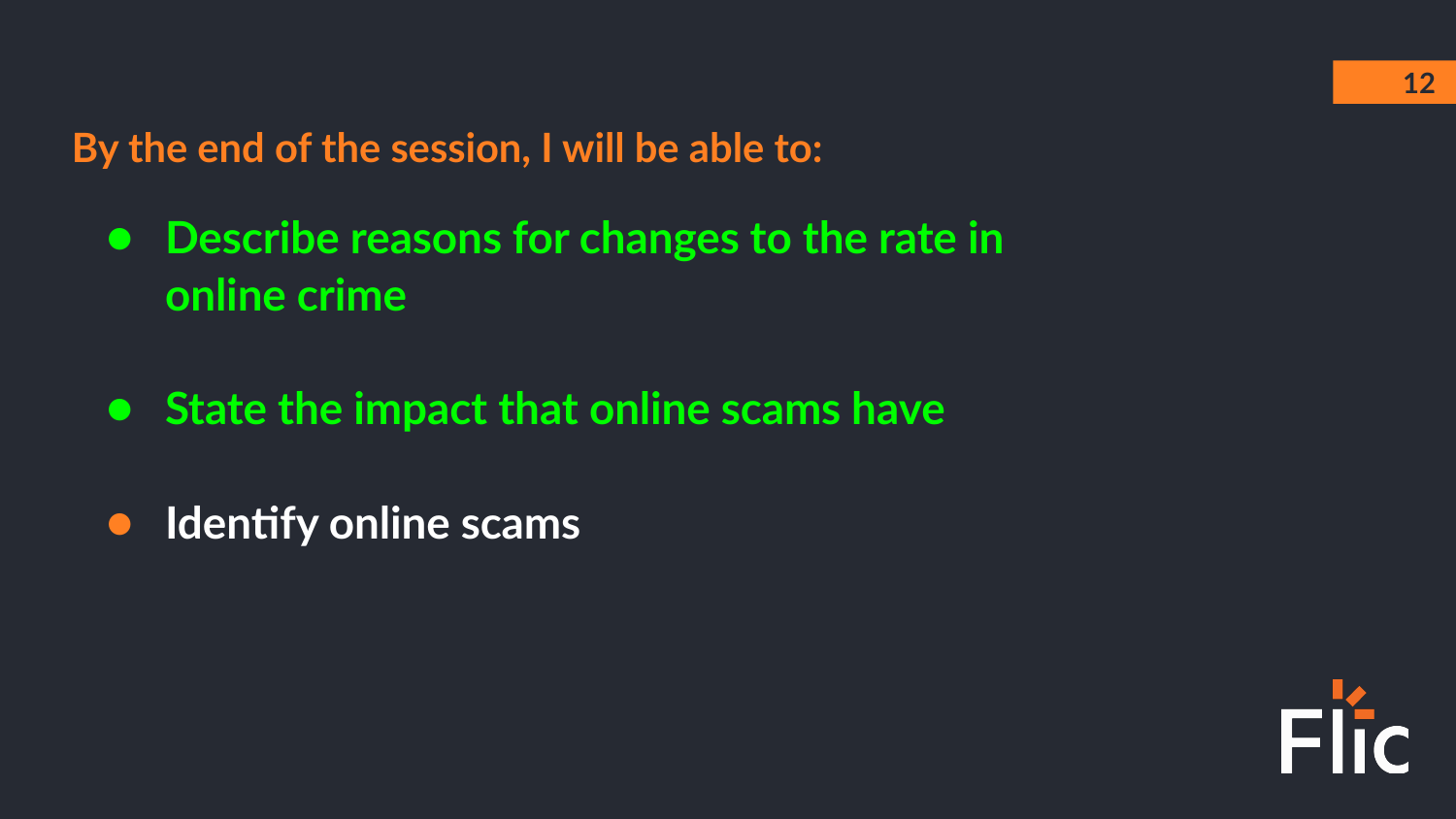

12
By the end of the session, I will be able to:

Describe reasons for changes to the rate in online crime

State the impact that online scams have

Identify online scams